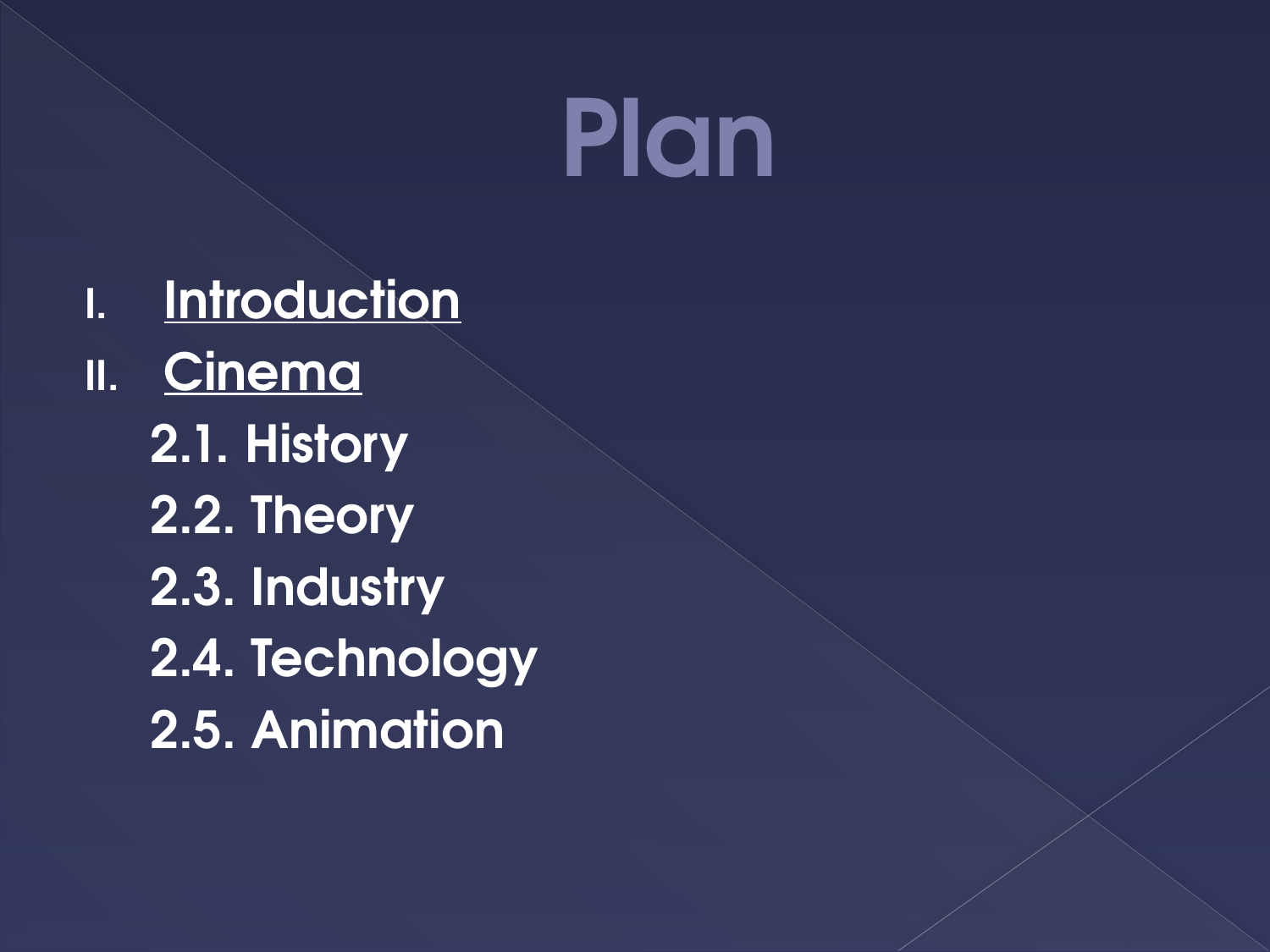

# Plan
Introduction
Cinema
2.1. History
2.2. Theory
2.3. Industry
2.4. Technology
2.5. Animation